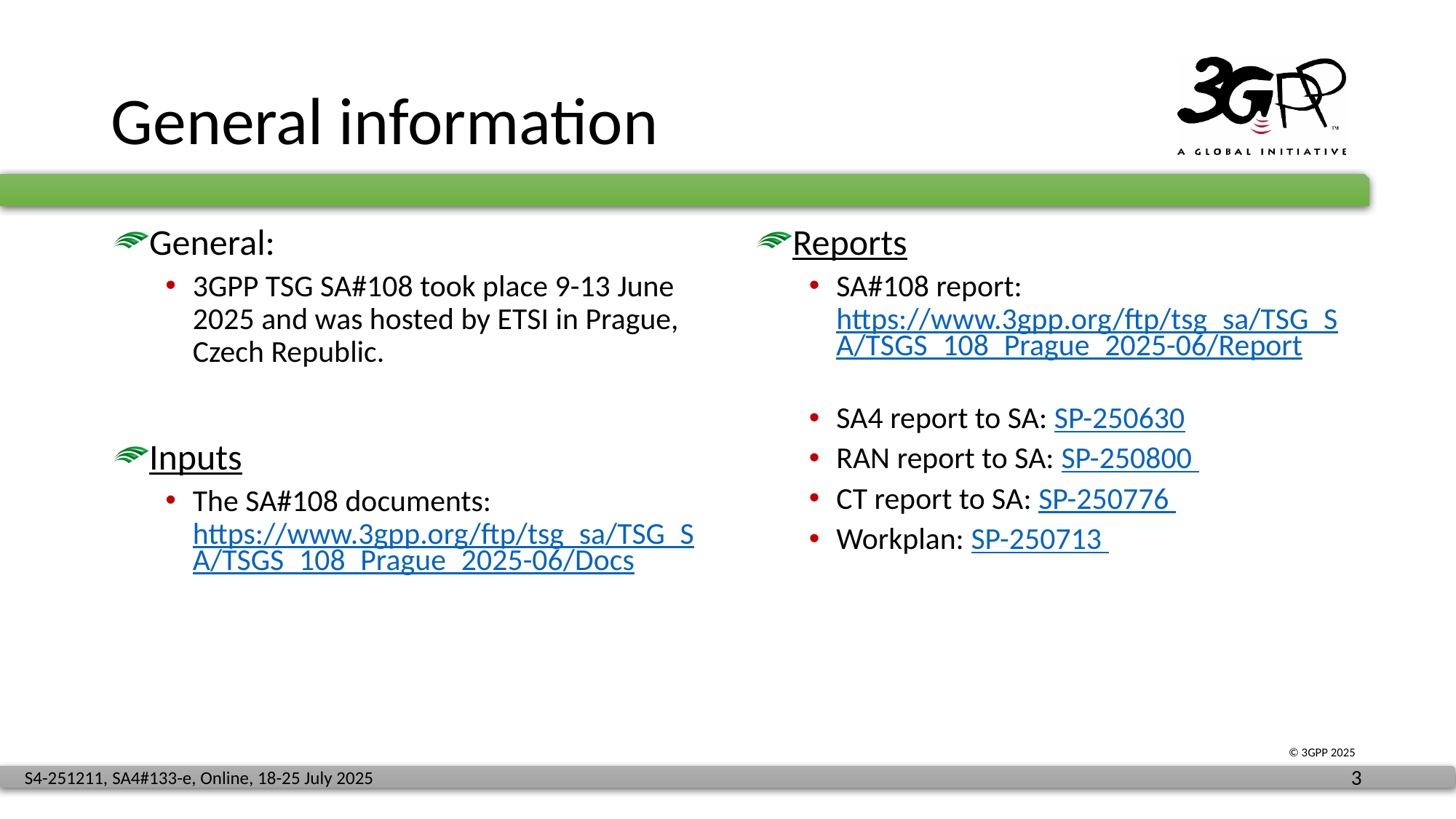

# General information
General:
3GPP TSG SA#108 took place 9-13 June 2025 and was hosted by ETSI in Prague, Czech Republic.

Inputs
The SA#108 documents: https://www.3gpp.org/ftp/tsg_sa/TSG_SA/TSGS_108_Prague_2025-06/Docs
Reports
SA#108 report: https://www.3gpp.org/ftp/tsg_sa/TSG_SA/TSGS_108_Prague_2025-06/Report
SA4 report to SA: SP-250630
RAN report to SA: SP-250800
CT report to SA: SP-250776
Workplan: SP-250713